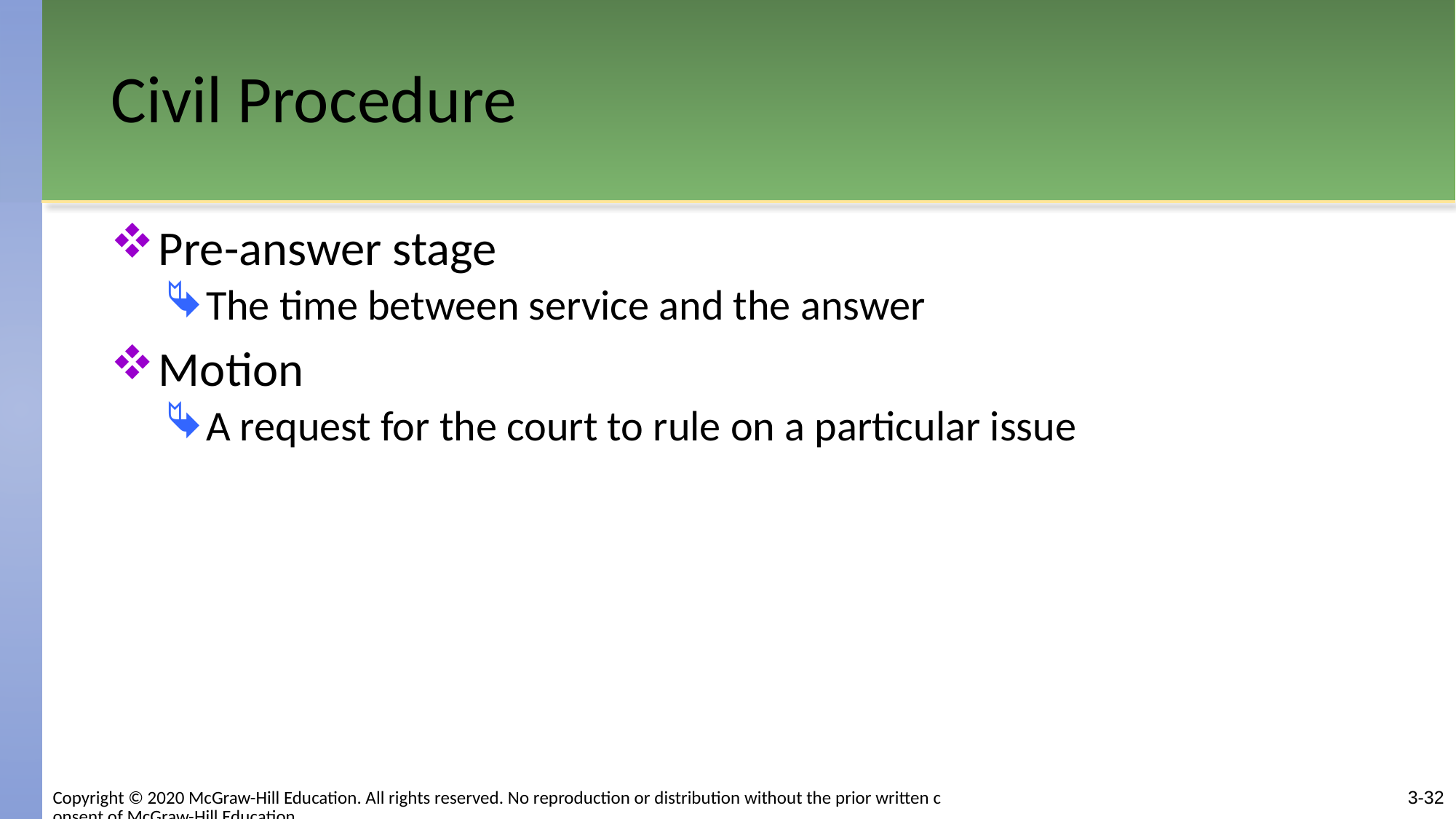

# Civil Procedure
Pre-answer stage
The time between service and the answer
Motion
A request for the court to rule on a particular issue

3-32
Copyright © 2020 McGraw-Hill Education. All rights reserved. No reproduction or distribution without the prior written consent of McGraw-Hill Education.